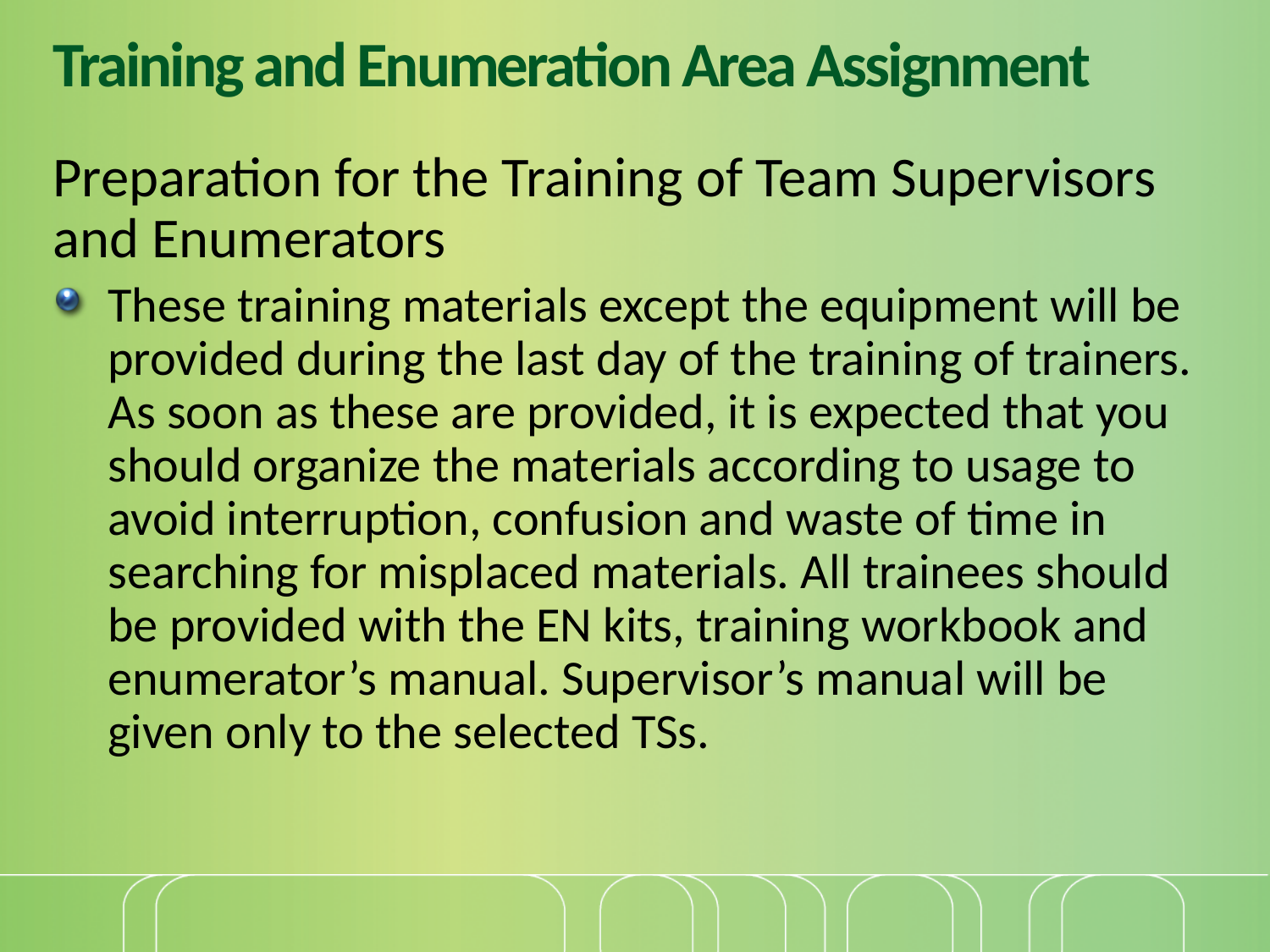

# Training and Enumeration Area Assignment
Preparation for the Training of Team Supervisors and Enumerators
These training materials except the equipment will be provided during the last day of the training of trainers. As soon as these are provided, it is expected that you should organize the materials according to usage to avoid interruption, confusion and waste of time in searching for misplaced materials. All trainees should be provided with the EN kits, training workbook and enumerator’s manual. Supervisor’s manual will be given only to the selected TSs.